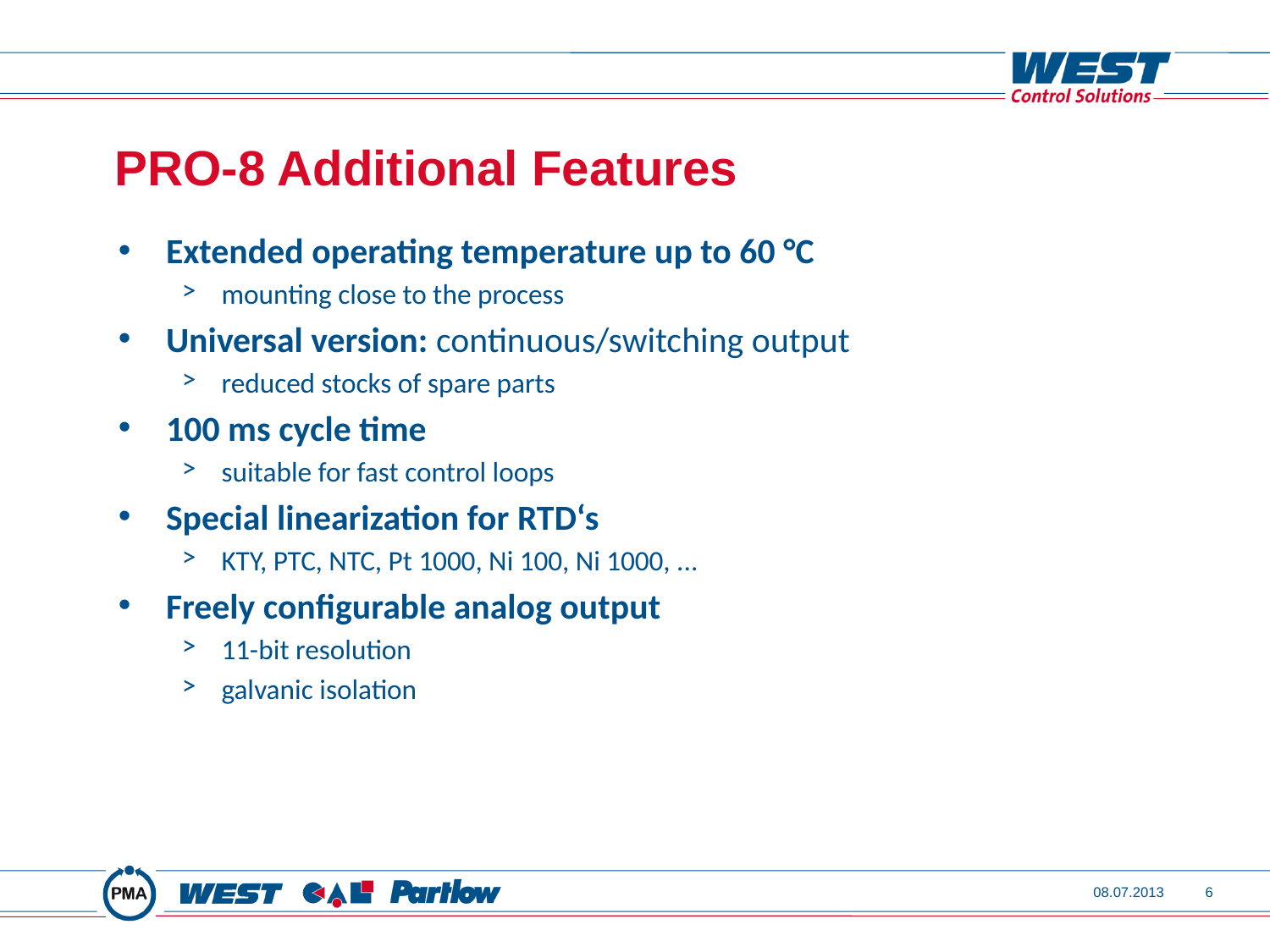

# PRO-8 Additional Features
Extended operating temperature up to 60 °C
mounting close to the process
Universal version: continuous/switching output
reduced stocks of spare parts
100 ms cycle time
suitable for fast control loops
Special linearization for RTD‘s
KTY, PTC, NTC, Pt 1000, Ni 100, Ni 1000, ...
Freely configurable analog output
11-bit resolution
galvanic isolation

08.07.2013
6